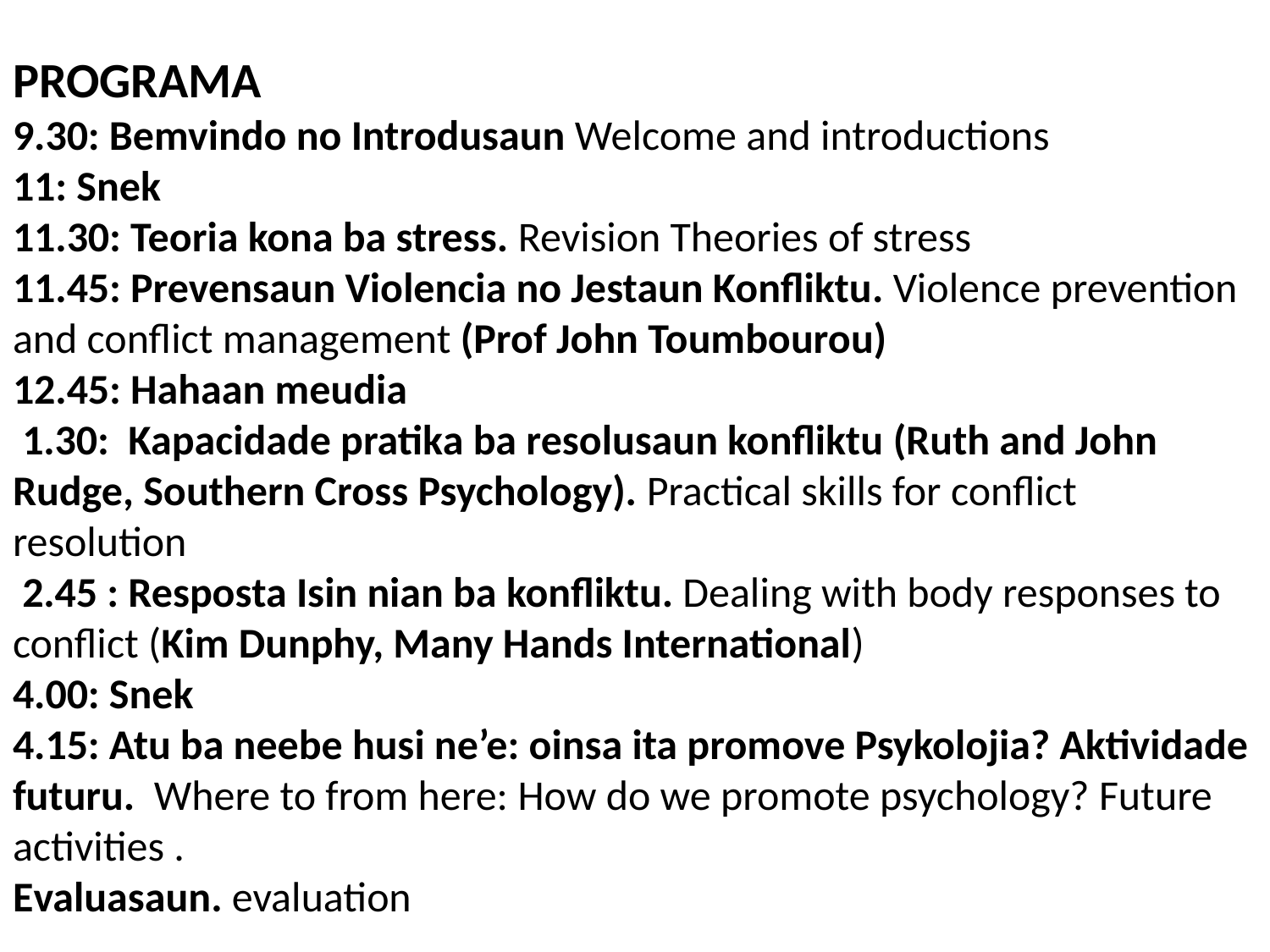

PROGRAMA
9.30: Bemvindo no Introdusaun Welcome and introductions
11: Snek
11.30: Teoria kona ba stress. Revision Theories of stress
11.45: Prevensaun Violencia no Jestaun Konfliktu. Violence prevention and conflict management (Prof John Toumbourou)
12.45: Hahaan meudia
 1.30:  Kapacidade pratika ba resolusaun konfliktu (Ruth and John Rudge, Southern Cross Psychology). Practical skills for conflict resolution
 2.45 : Resposta Isin nian ba konfliktu. Dealing with body responses to conflict (Kim Dunphy, Many Hands International)
4.00: Snek
4.15: Atu ba neebe husi ne’e: oinsa ita promove Psykolojia? Aktividade futuru.  Where to from here: How do we promote psychology? Future activities .
Evaluasaun. evaluation